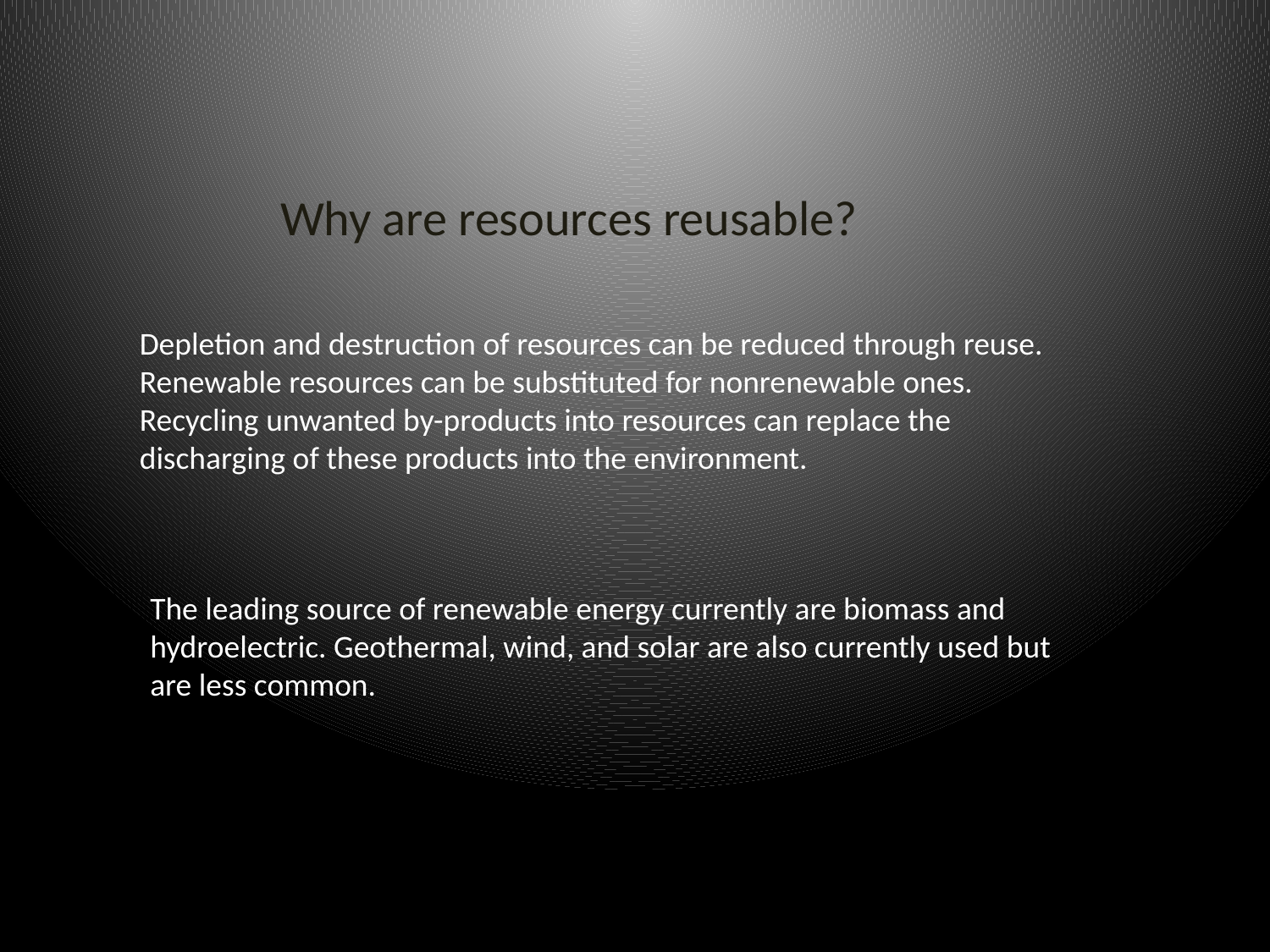

Why are resources reusable?
Depletion and destruction of resources can be reduced through reuse.
Renewable resources can be substituted for nonrenewable ones. Recycling unwanted by-products into resources can replace the discharging of these products into the environment.
The leading source of renewable energy currently are biomass and hydroelectric. Geothermal, wind, and solar are also currently used but are less common.